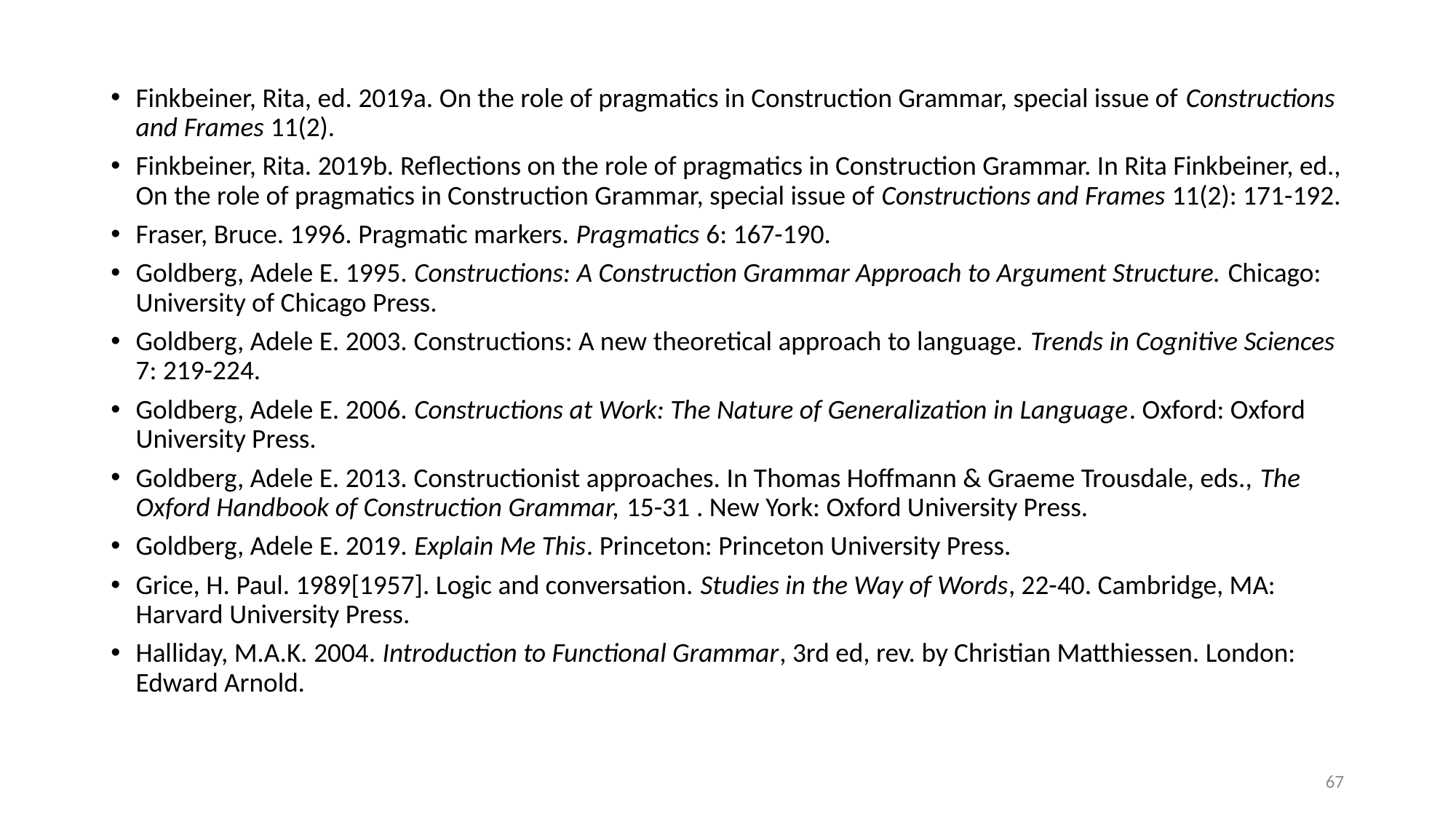

Finkbeiner, Rita, ed. 2019a. On the role of pragmatics in Construction Grammar, special issue of Constructions and Frames 11(2).
Finkbeiner, Rita. 2019b. Reflections on the role of pragmatics in Construction Grammar. In Rita Finkbeiner, ed., On the role of pragmatics in Construction Grammar, special issue of Constructions and Frames 11(2): 171-192.
Fraser, Bruce. 1996. Pragmatic markers. Pragmatics 6: 167-190.
Goldberg, Adele E. 1995. Constructions: A Construction Grammar Approach to Argument Structure. Chicago: University of Chicago Press.
Goldberg, Adele E. 2003. Constructions: A new theoretical approach to language. Trends in Cognitive Sciences 7: 219-224.
Goldberg, Adele E. 2006. Constructions at Work: The Nature of Generalization in Language. Oxford: Oxford University Press.
Goldberg, Adele E. 2013. Constructionist approaches. In Thomas Hoffmann & Graeme Trousdale, eds., The Oxford Handbook of Construction Grammar, 15-31 . New York: Oxford University Press.
Goldberg, Adele E. 2019. Explain Me This. Princeton: Princeton University Press.
Grice, H. Paul. 1989[1957]. Logic and conversation. Studies in the Way of Words, 22-40. Cambridge, MA: Harvard University Press.
Halliday, M.A.K. 2004. Introduction to Functional Grammar, 3rd ed, rev. by Christian Matthiessen. London: Edward Arnold.

67